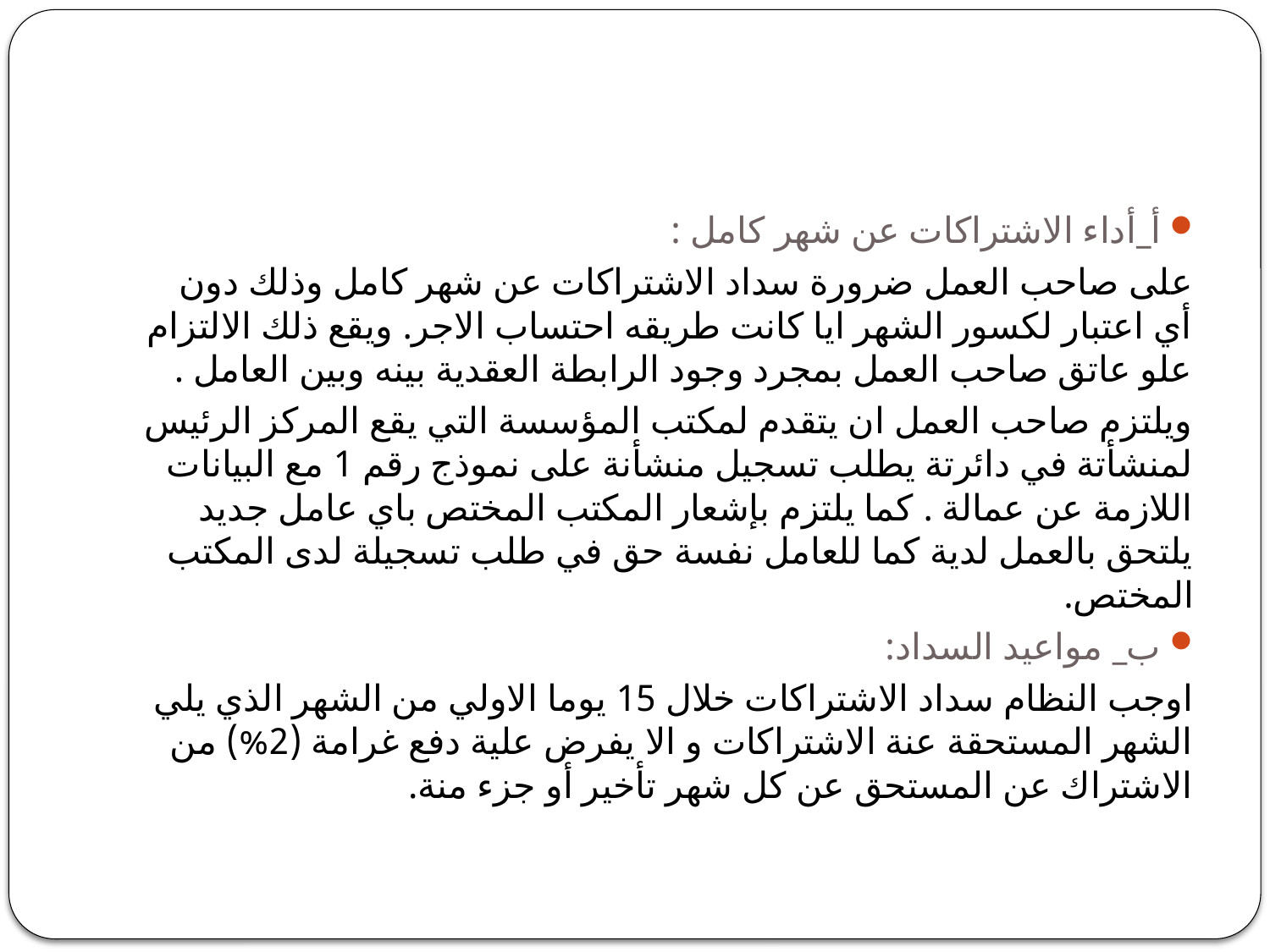

#
أ_أداء الاشتراكات عن شهر كامل :
على صاحب العمل ضرورة سداد الاشتراكات عن شهر كامل وذلك دون أي اعتبار لكسور الشهر ايا كانت طريقه احتساب الاجر. ويقع ذلك الالتزام علو عاتق صاحب العمل بمجرد وجود الرابطة العقدية بينه وبين العامل .
ويلتزم صاحب العمل ان يتقدم لمكتب المؤسسة التي يقع المركز الرئيس لمنشأتة في دائرتة يطلب تسجيل منشأنة على نموذج رقم 1 مع البيانات اللازمة عن عمالة . كما يلتزم بإشعار المكتب المختص باي عامل جديد يلتحق بالعمل لدية كما للعامل نفسة حق في طلب تسجيلة لدى المكتب المختص.
ب_ مواعيد السداد:
اوجب النظام سداد الاشتراكات خلال 15 يوما الاولي من الشهر الذي يلي الشهر المستحقة عنة الاشتراكات و الا يفرض علية دفع غرامة (2%) من الاشتراك عن المستحق عن كل شهر تأخير أو جزء منة.